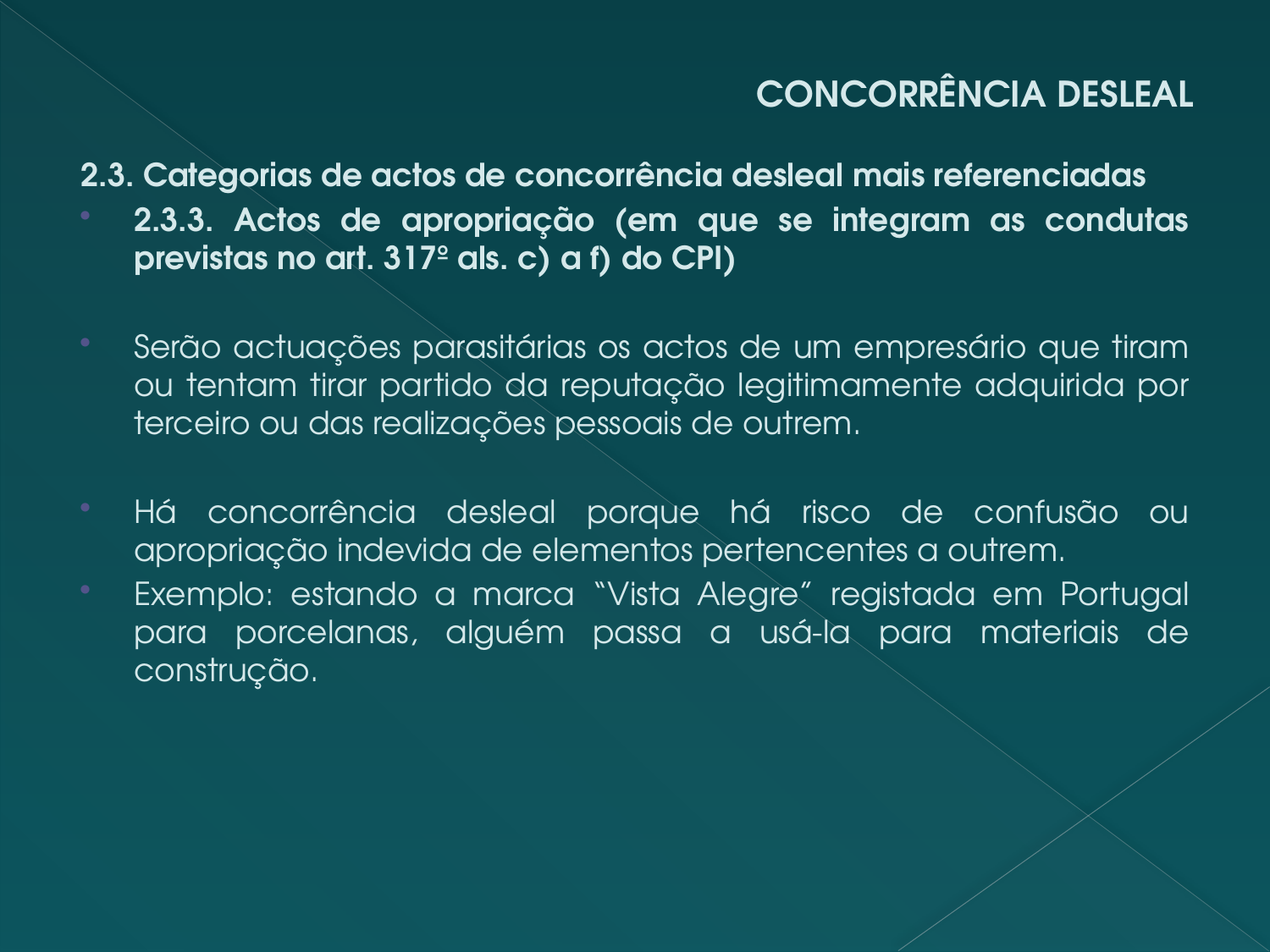

# CONCORRÊNCIA DESLEAL
2.3. Categorias de actos de concorrência desleal mais referenciadas
2.3.3. Actos de apropriação (em que se integram as condutas previstas no art. 317º als. c) a f) do CPI)

Serão actuações parasitárias os actos de um empresário que tiram ou tentam tirar partido da reputação legitimamente adquirida por terceiro ou das realizações pessoais de outrem.

Há concorrência desleal porque há risco de confusão ou apropriação indevida de elementos pertencentes a outrem.
Exemplo: estando a marca “Vista Alegre” registada em Portugal para porcelanas, alguém passa a usá-la para materiais de construção.